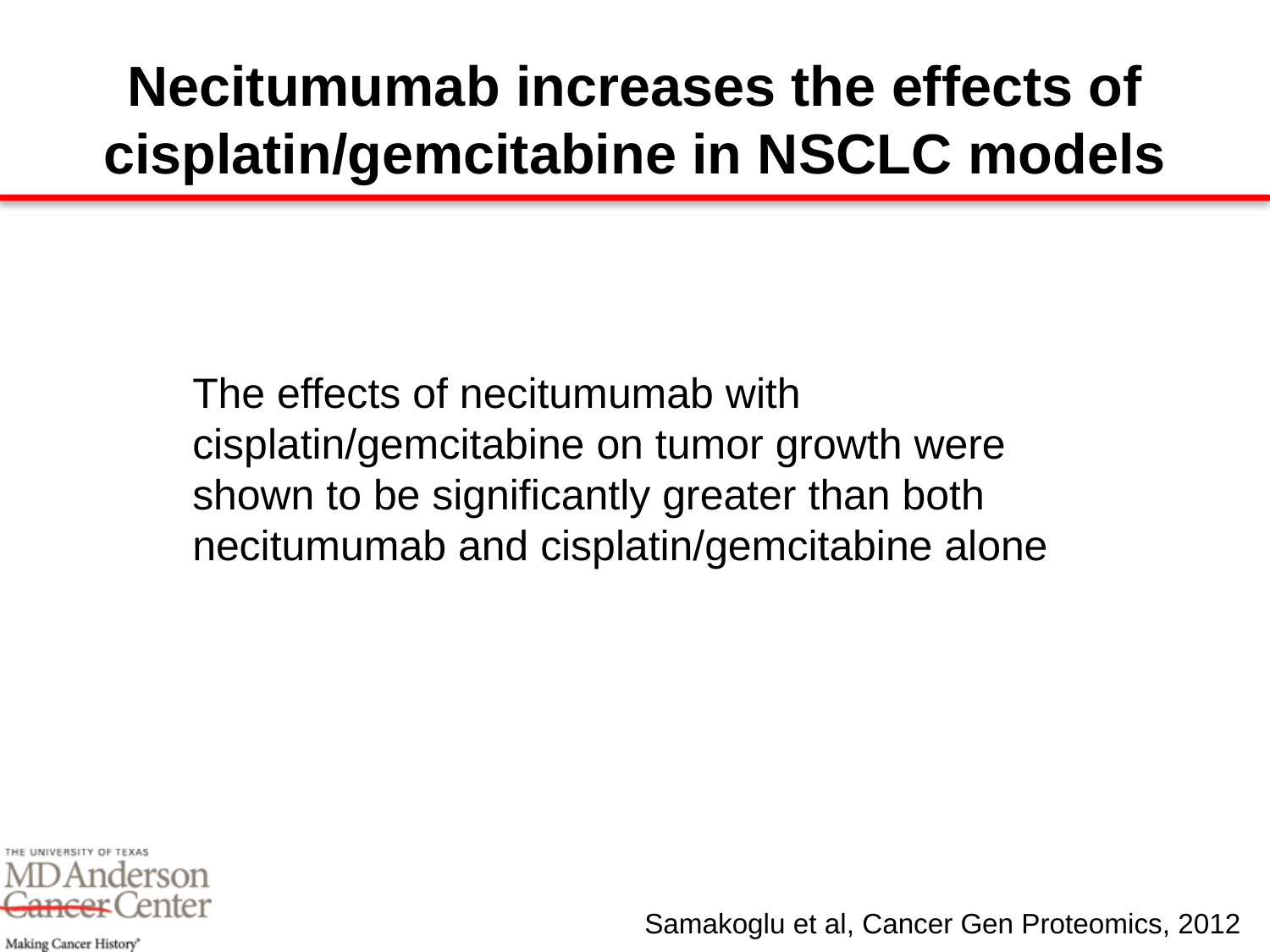

# Necitumumab increases the effects of cisplatin/gemcitabine in NSCLC models
The effects of necitumumab with cisplatin/gemcitabine on tumor growth were shown to be significantly greater than both necitumumab and cisplatin/gemcitabine alone
Samakoglu et al, Cancer Gen Proteomics, 2012